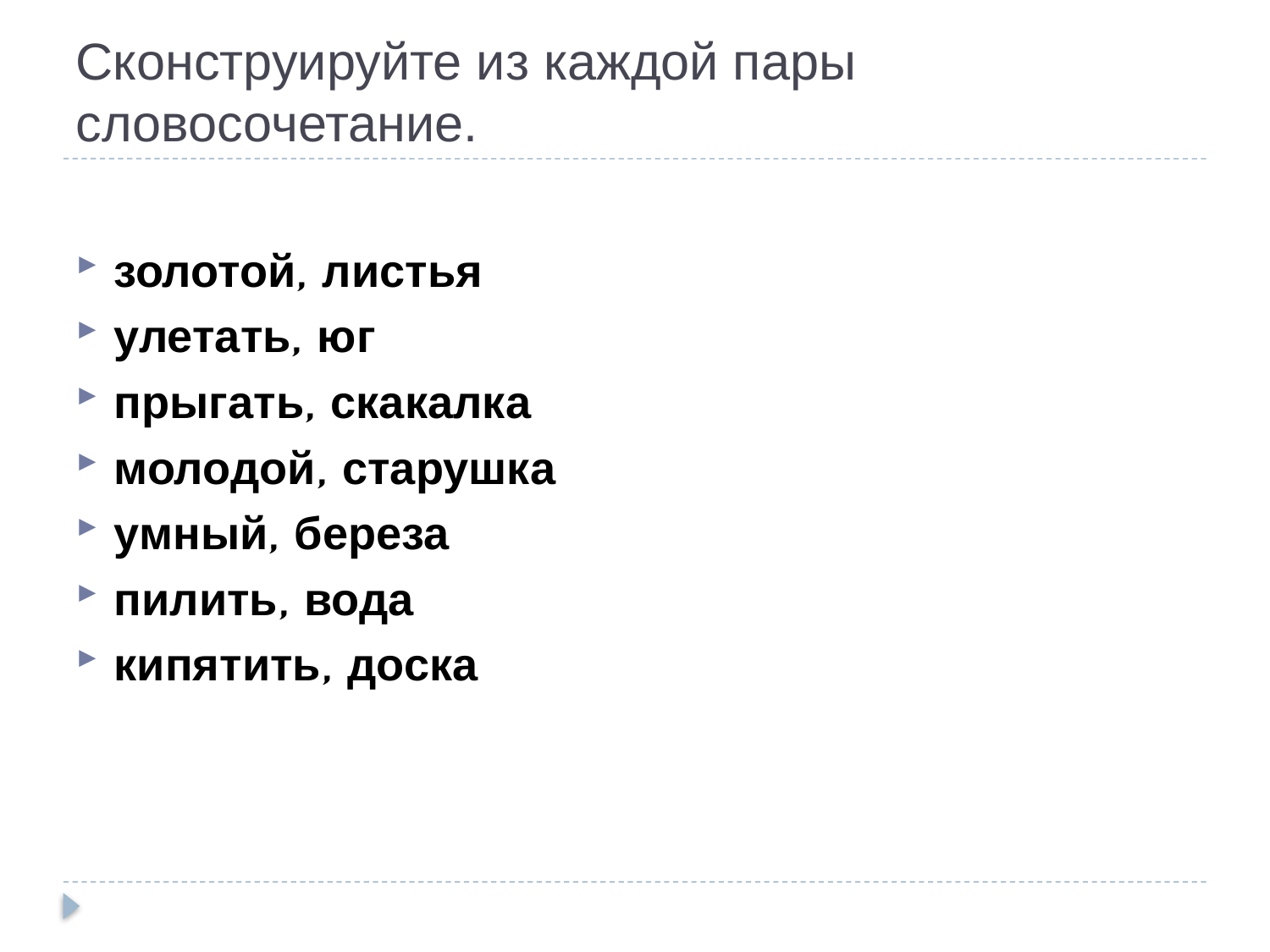

# Сконструируйте из каждой пары словосочетание.

золотой, листья
улетать, юг
прыгать, скакалка
молодой, старушка
умный, береза
пилить, вода
кипятить, доска